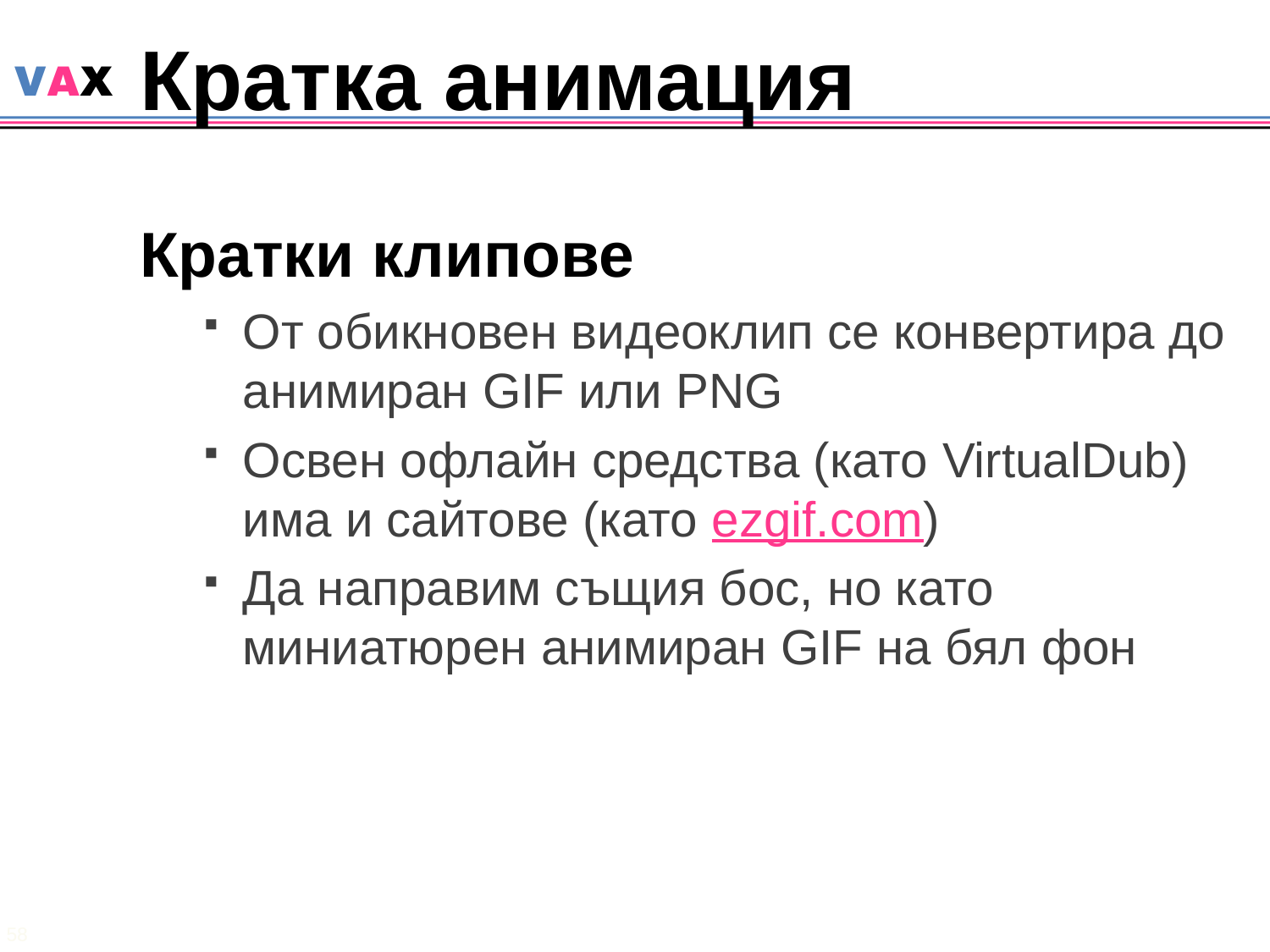

# Кратка анимация
Кратки клипове
От обикновен видеоклип се конвертира до анимиран GIF или PNG
Освен офлайн средства (като VirtualDub) има и сайтове (като ezgif.com)
Да направим същия бос, но като миниатюрен анимиран GIF на бял фон